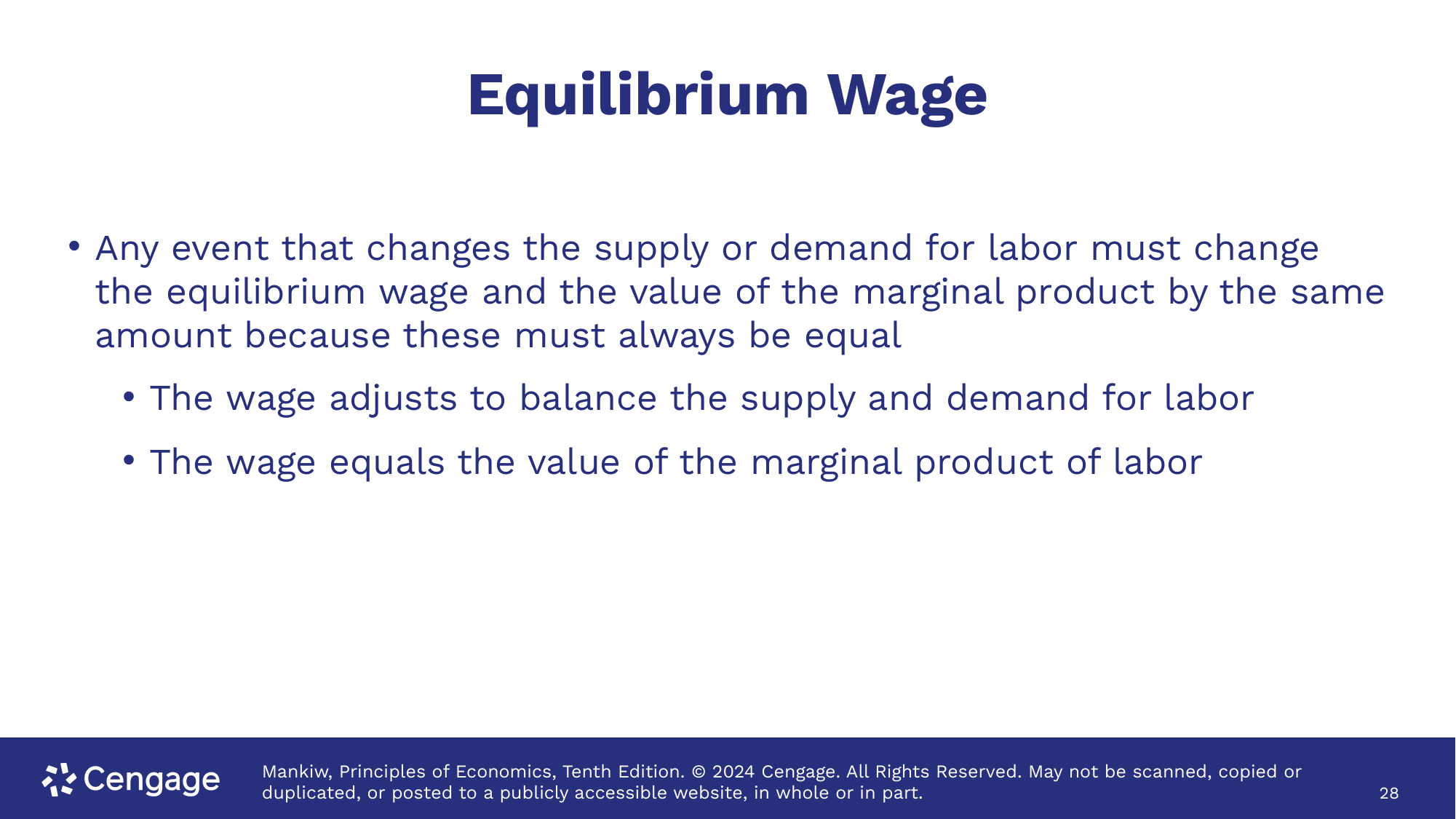

# Equilibrium Wage
Any event that changes the supply or demand for labor must change the equilibrium wage and the value of the marginal product by the same amount because these must always be equal
The wage adjusts to balance the supply and demand for labor
The wage equals the value of the marginal product of labor